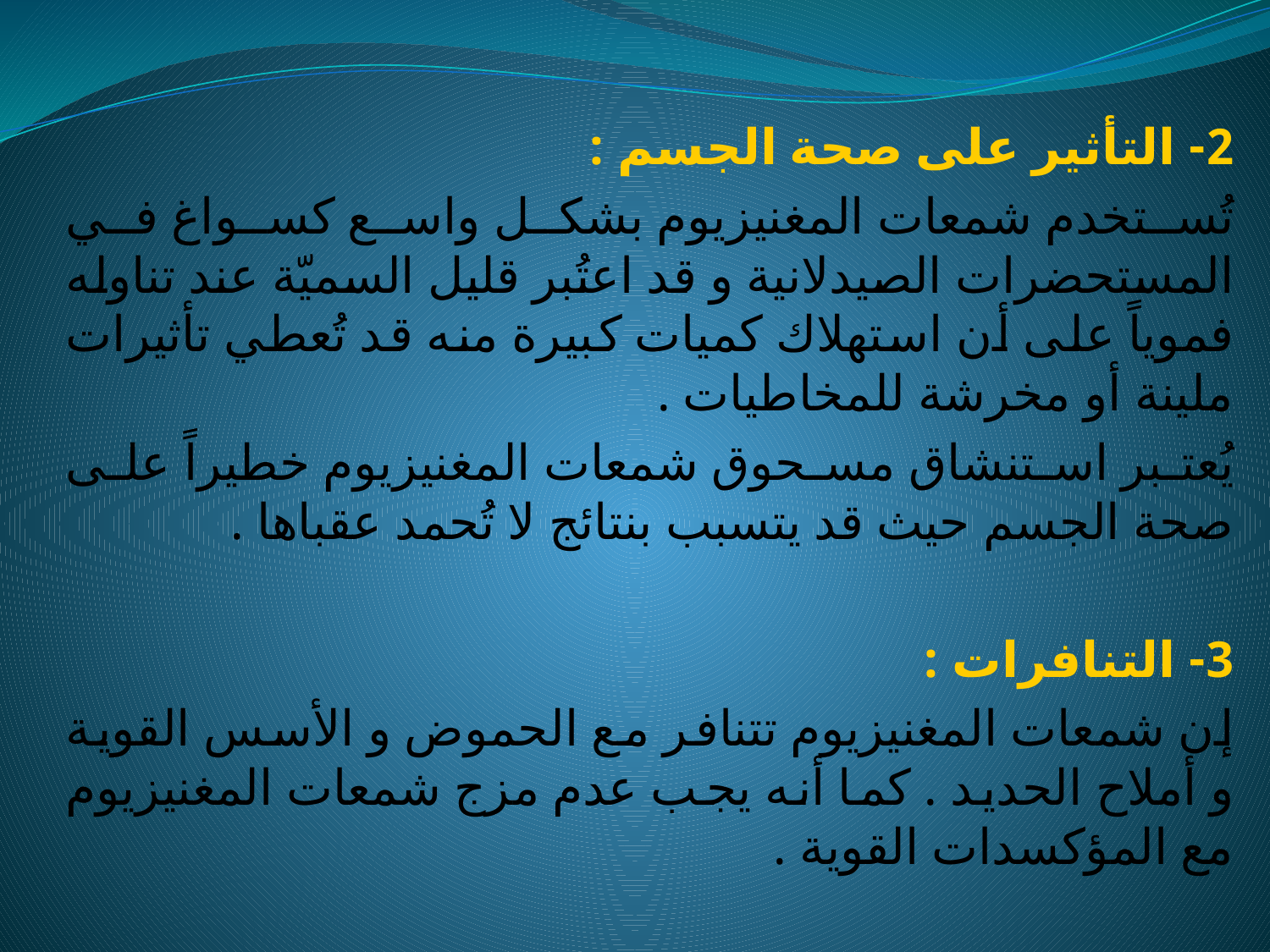

2- التأثير على صحة الجسم :
تُستخدم شمعات المغنيزيوم بشكل واسع كسواغ في المستحضرات الصيدلانية و قد اعتُبر قليل السميّة عند تناوله فموياً على أن استهلاك كميات كبيرة منه قد تُعطي تأثيرات ملينة أو مخرشة للمخاطيات .
يُعتبر استنشاق مسحوق شمعات المغنيزيوم خطيراً على صحة الجسم حيث قد يتسبب بنتائج لا تُحمد عقباها .

3- التنافرات :
إن شمعات المغنيزيوم تتنافر مع الحموض و الأسس القوية و أملاح الحديد . كما أنه يجب عدم مزج شمعات المغنيزيوم مع المؤكسدات القوية .

#